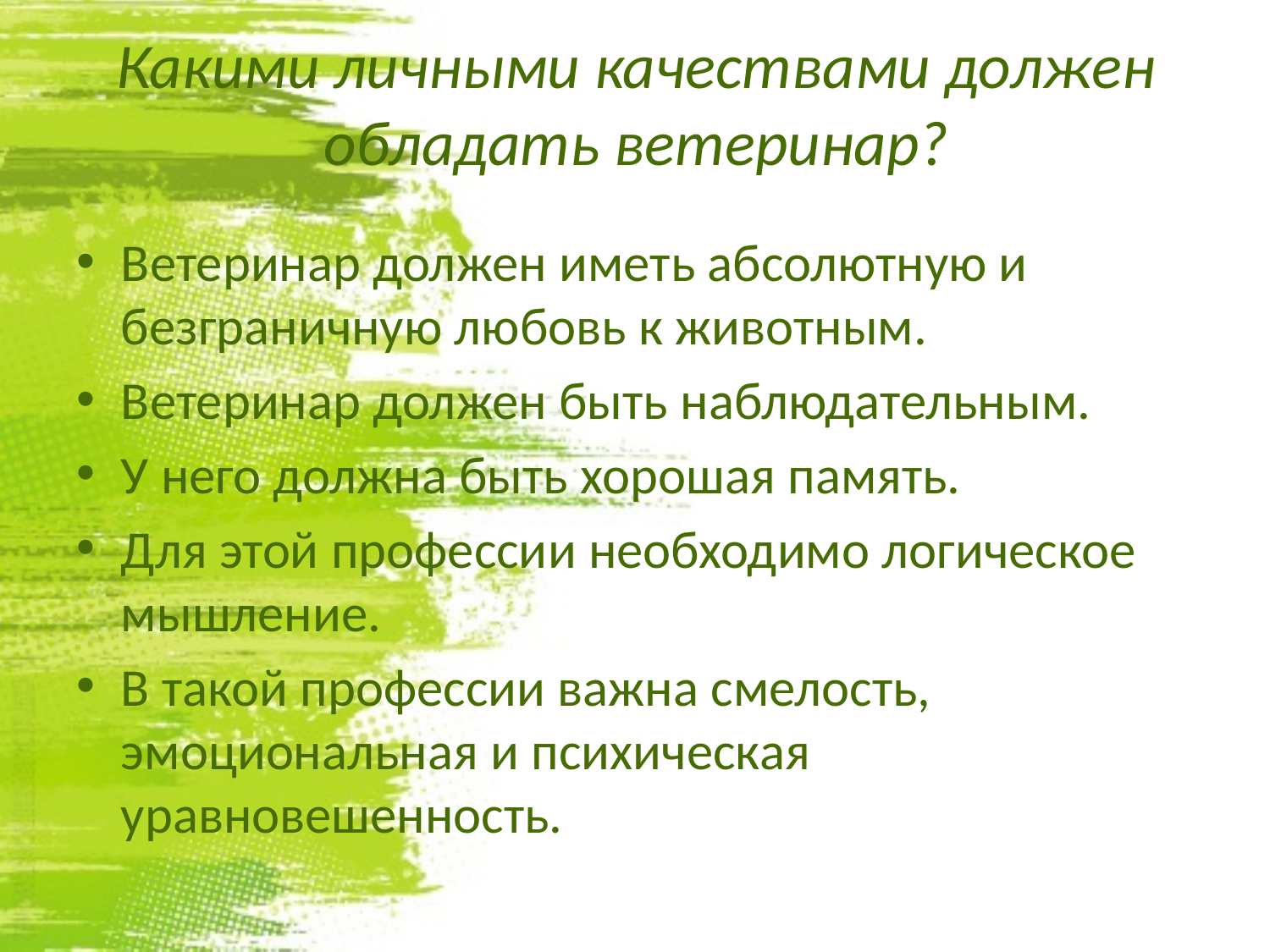

# Какими личными качествами должен обладать ветеринар?
Ветеринар должен иметь абсолютную и безграничную любовь к животным.
Ветеринар должен быть наблюдательным.
У него должна быть хорошая память.
Для этой профессии необходимо логическое мышление.
В такой профессии важна смелость, эмоциональная и психическая уравновешенность.